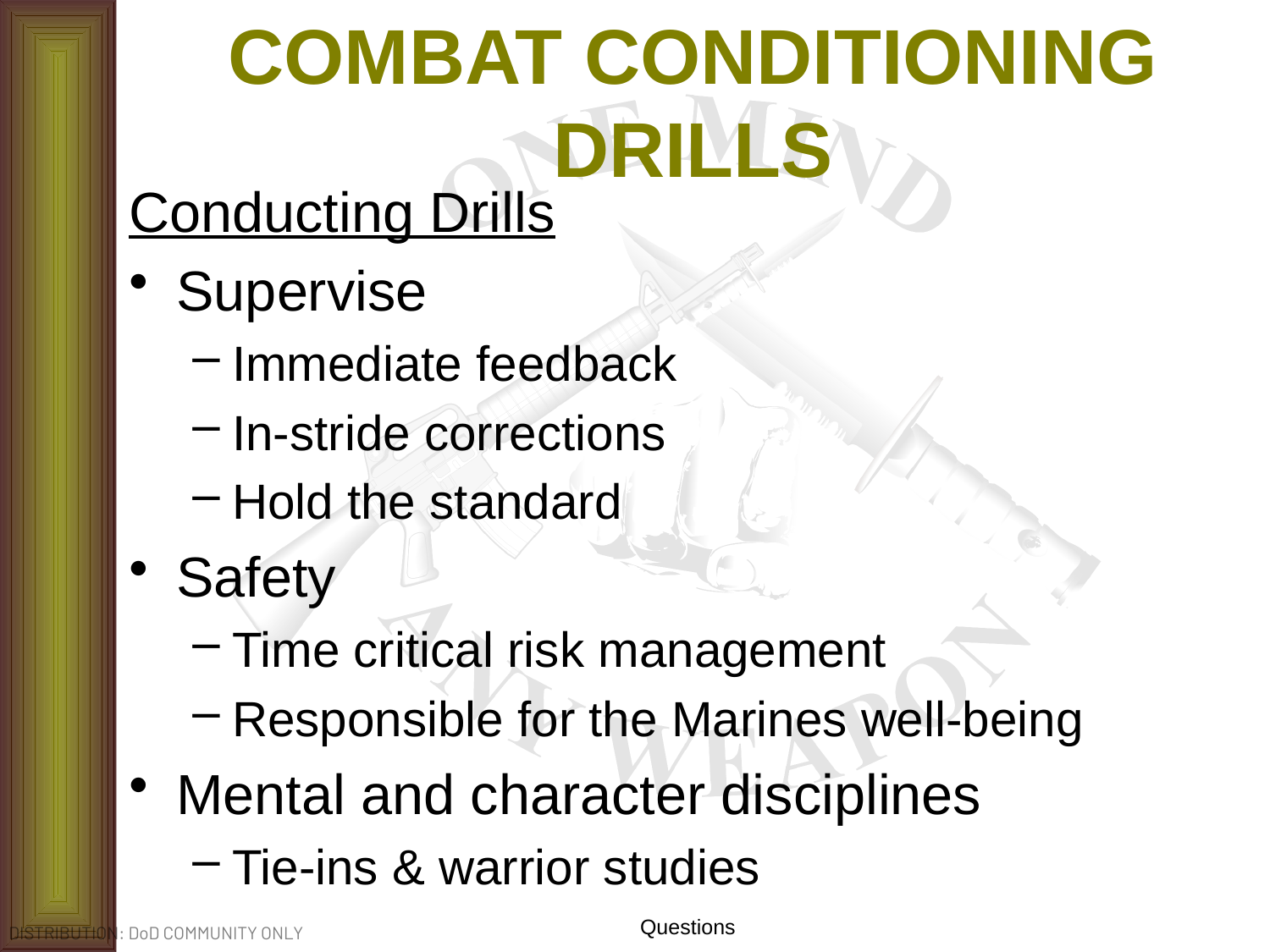

# COMBAT CONDITIONING DRILLS
Conducting Drills
Supervise
Immediate feedback
In-stride corrections
Hold the standard
Safety
Time critical risk management
Responsible for the Marines well-being
Mental and character disciplines
Tie-ins & warrior studies
Questions